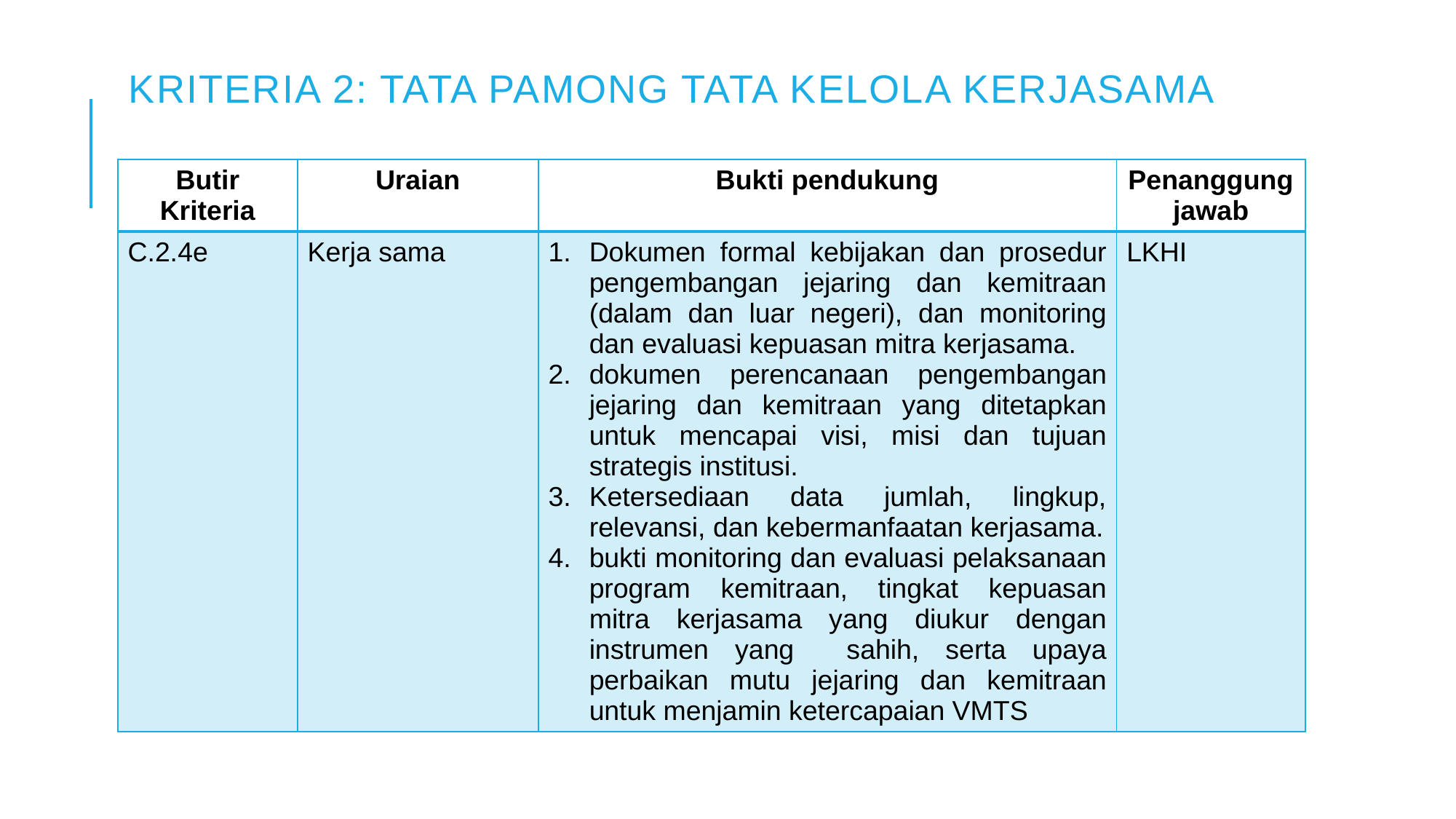

# kriteria 2: Tata Pamong tata kelola kerjasama
| Butir Kriteria | Uraian | Bukti pendukung | Penanggung jawab |
| --- | --- | --- | --- |
| C.2.4e | Kerja sama | Dokumen formal kebijakan dan prosedur pengembangan jejaring dan kemitraan (dalam dan luar negeri), dan monitoring dan evaluasi kepuasan mitra kerjasama. dokumen perencanaan pengembangan jejaring dan kemitraan yang ditetapkan untuk mencapai visi, misi dan tujuan strategis institusi. Ketersediaan data jumlah, lingkup, relevansi, dan kebermanfaatan kerjasama. bukti monitoring dan evaluasi pelaksanaan program kemitraan, tingkat kepuasan mitra kerjasama yang diukur dengan instrumen yang sahih, serta upaya perbaikan mutu jejaring dan kemitraan untuk menjamin ketercapaian VMTS | LKHI |